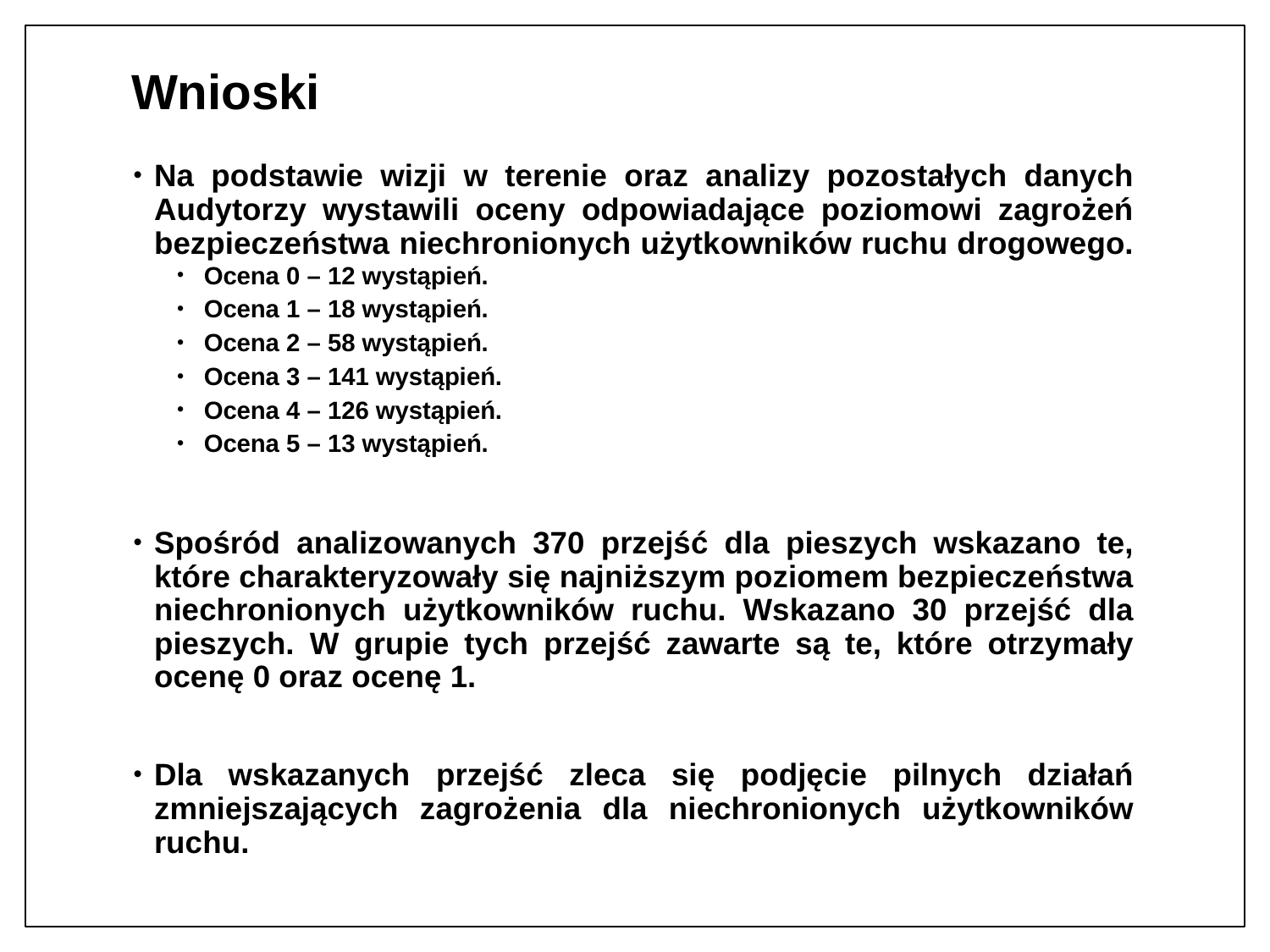

# Wnioski
Na podstawie wizji w terenie oraz analizy pozostałych danych Audytorzy wystawili oceny odpowiadające poziomowi zagrożeń bezpieczeństwa niechronionych użytkowników ruchu drogowego.
Ocena 0 – 12 wystąpień.
Ocena 1 – 18 wystąpień.
Ocena 2 – 58 wystąpień.
Ocena 3 – 141 wystąpień.
Ocena 4 – 126 wystąpień.
Ocena 5 – 13 wystąpień.

Spośród analizowanych 370 przejść dla pieszych wskazano te, które charakteryzowały się najniższym poziomem bezpieczeństwa niechronionych użytkowników ruchu. Wskazano 30 przejść dla pieszych. W grupie tych przejść zawarte są te, które otrzymały ocenę 0 oraz ocenę 1.

Dla wskazanych przejść zleca się podjęcie pilnych działań zmniejszających zagrożenia dla niechronionych użytkowników ruchu.